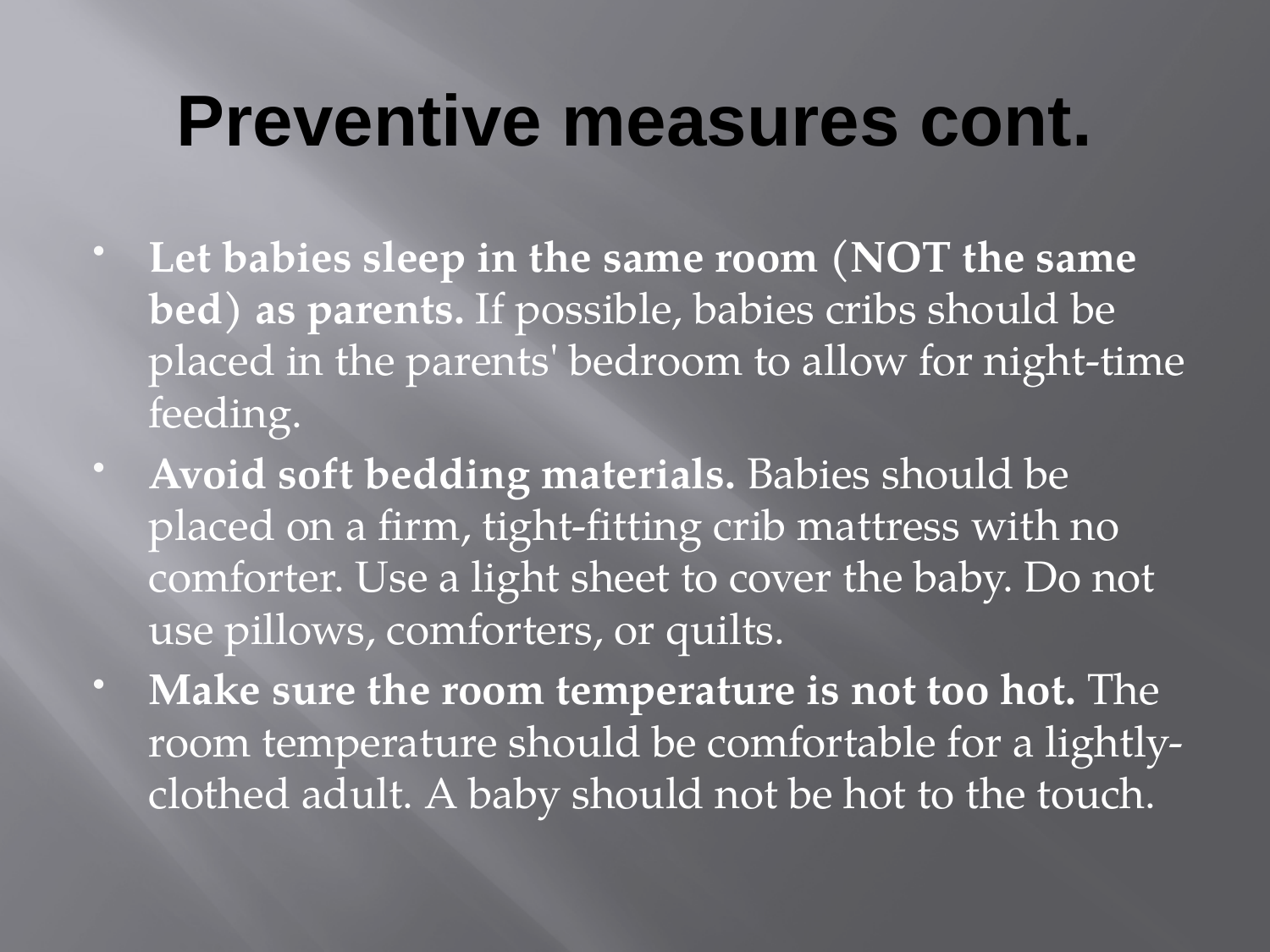

# Preventive measures cont.
Let babies sleep in the same room (NOT the same bed) as parents. If possible, babies cribs should be placed in the parents' bedroom to allow for night-time feeding.
Avoid soft bedding materials. Babies should be placed on a firm, tight-fitting crib mattress with no comforter. Use a light sheet to cover the baby. Do not use pillows, comforters, or quilts.
Make sure the room temperature is not too hot. The room temperature should be comfortable for a lightly-clothed adult. A baby should not be hot to the touch.